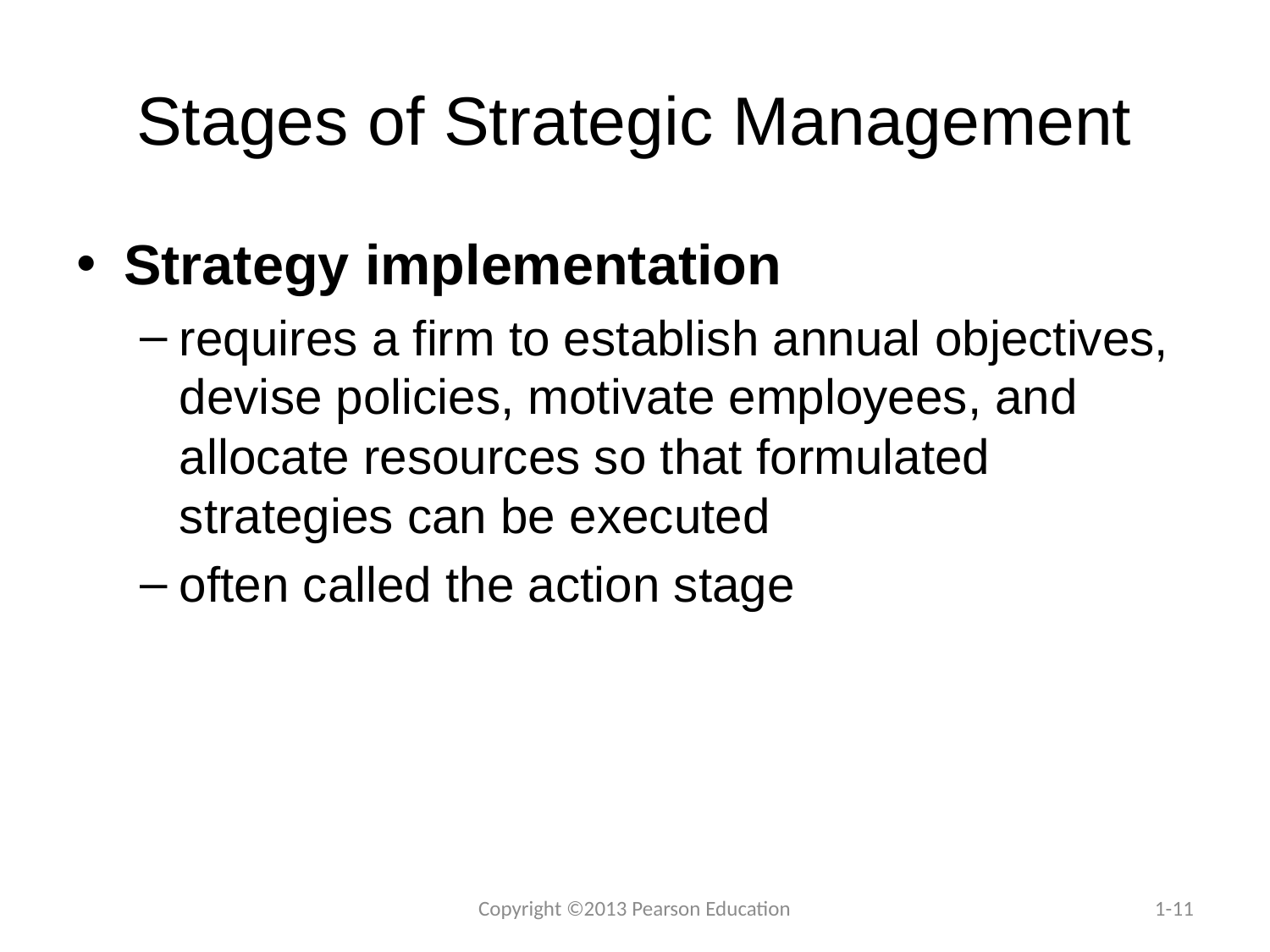

# Stages of Strategic Management
Strategy implementation
requires a firm to establish annual objectives, devise policies, motivate employees, and allocate resources so that formulated strategies can be executed
often called the action stage
Copyright ©2013 Pearson Education
1-11